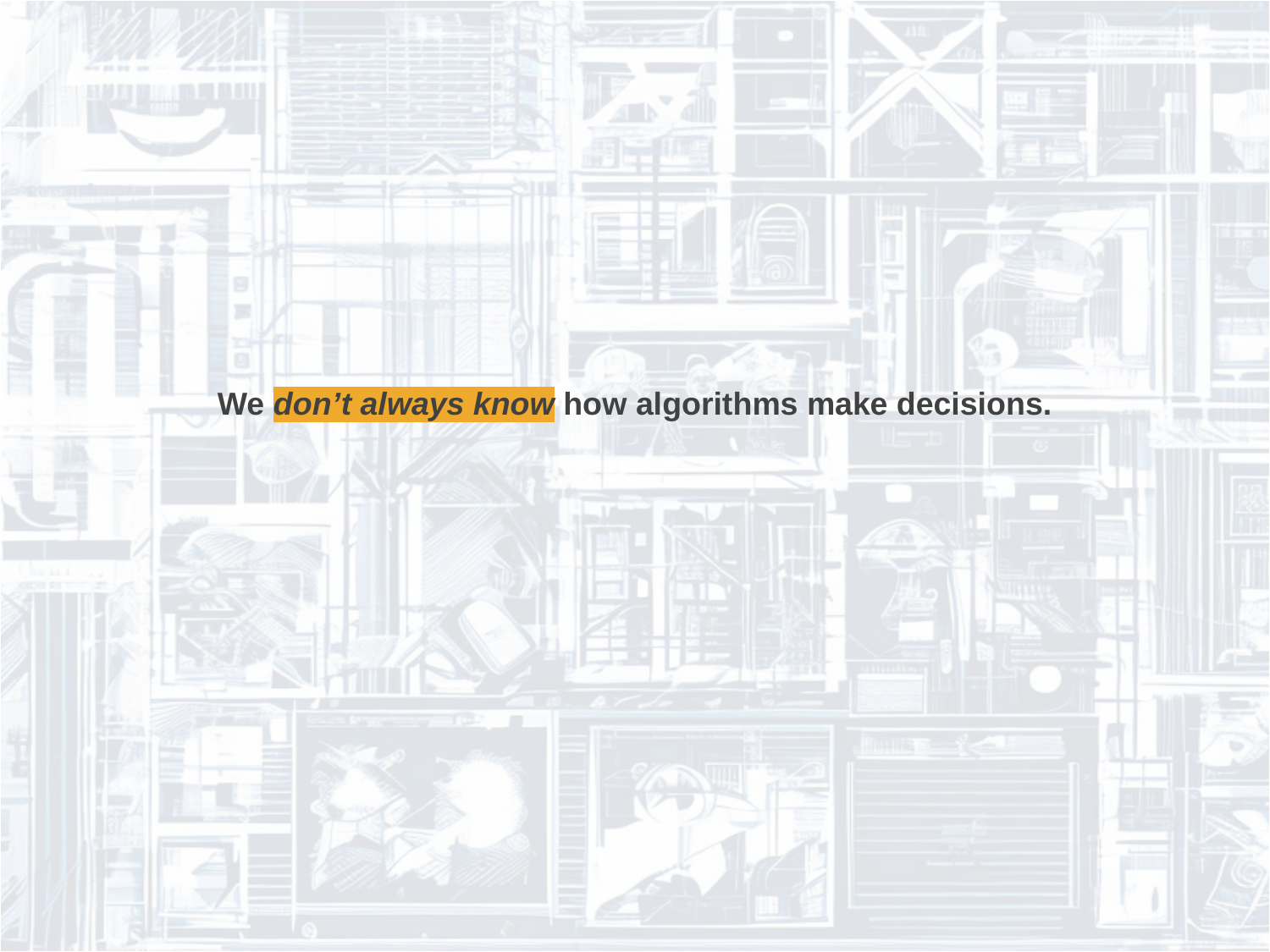

We don’t always know how algorithms make decisions.